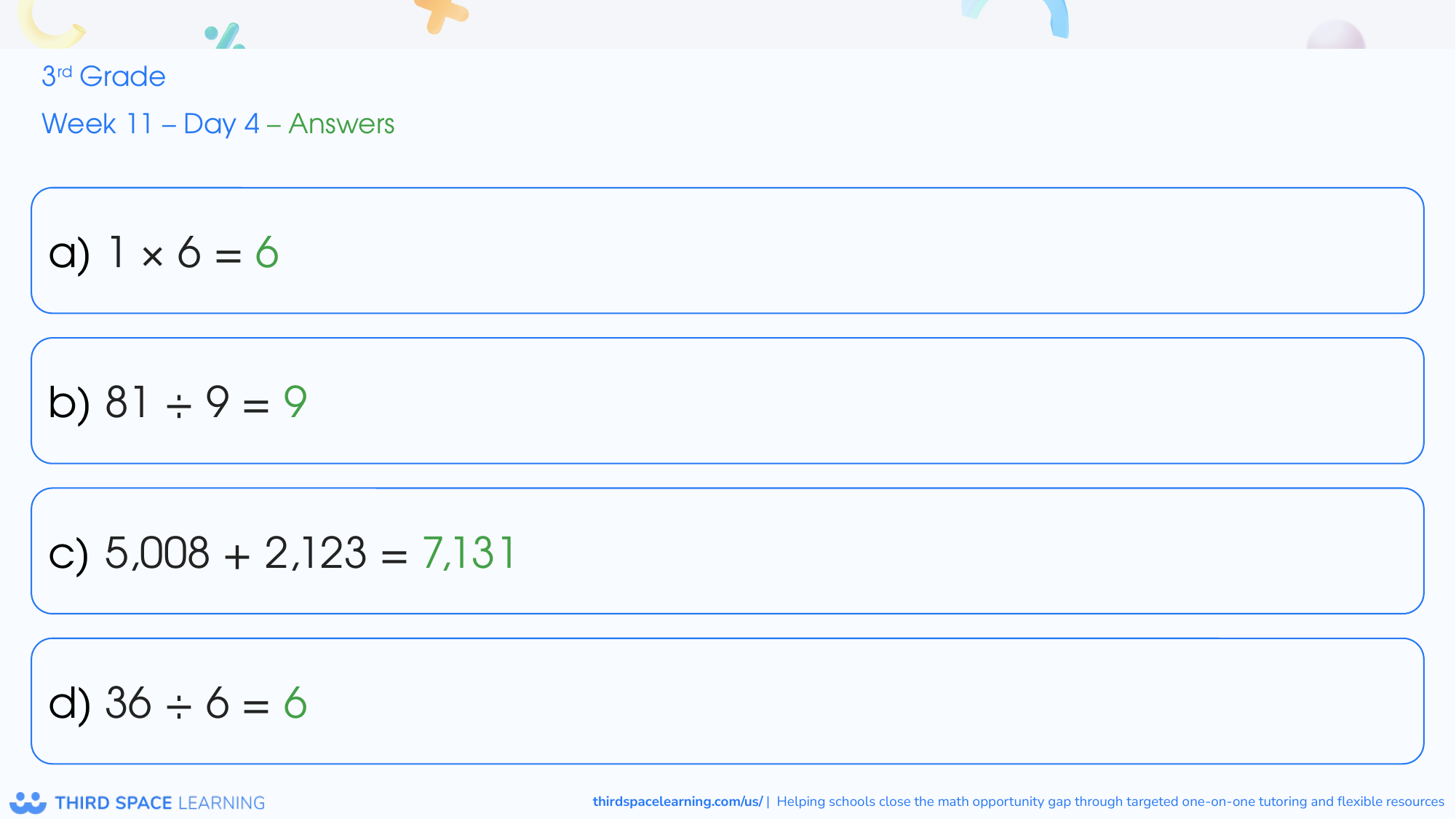

3rd Grade
Week 11 – Day 4 – Answers
1 × 6 = 6
81 ÷ 9 = 9
5,008 + 2,123 = 7,131
36 ÷ 6 = 6